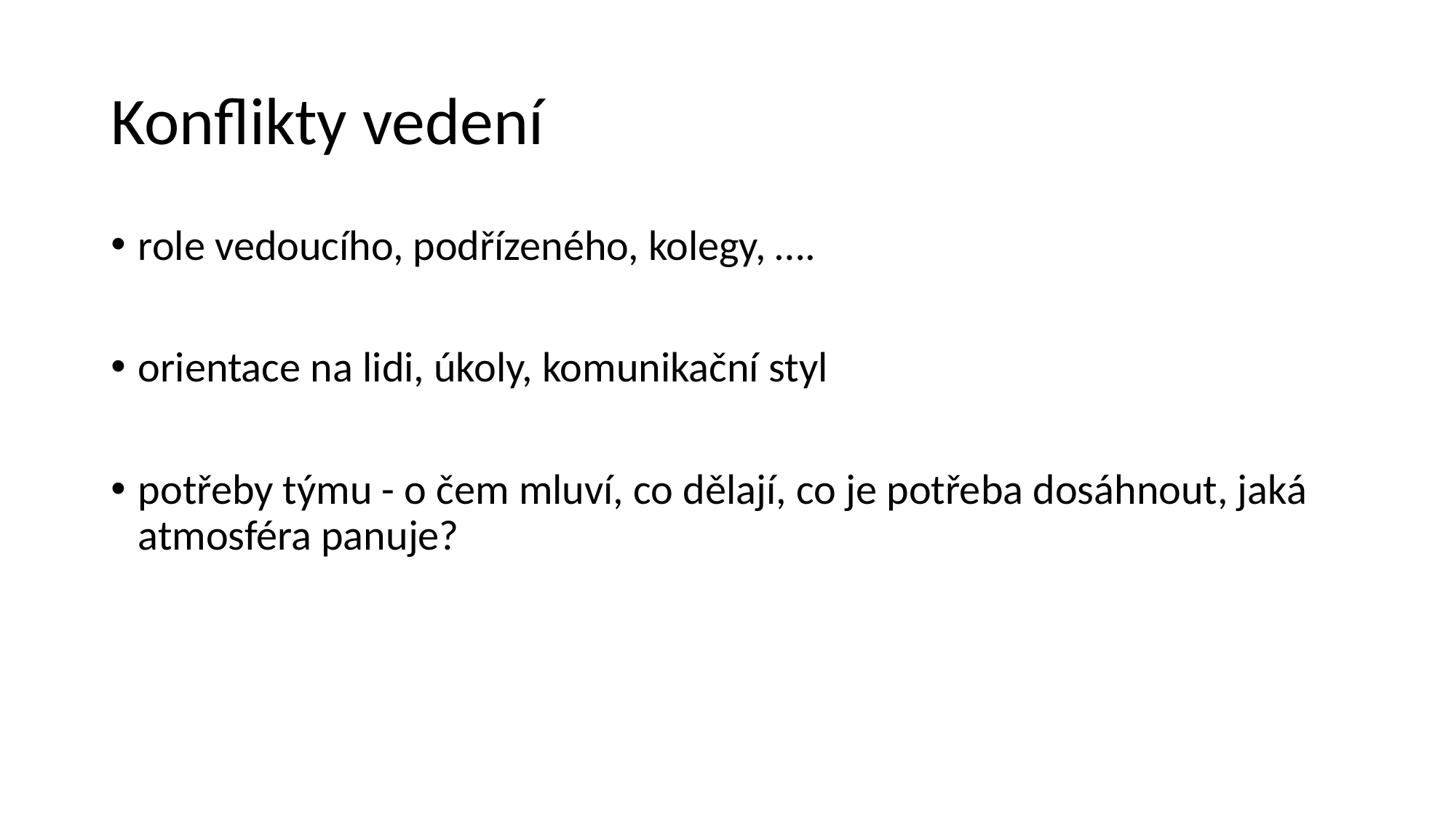

# Konflikty vedení
role vedoucího, podřízeného, kolegy, ….

orientace na lidi, úkoly, komunikační styl

potřeby týmu - o čem mluví, co dělají, co je potřeba dosáhnout, jaká atmosféra panuje?